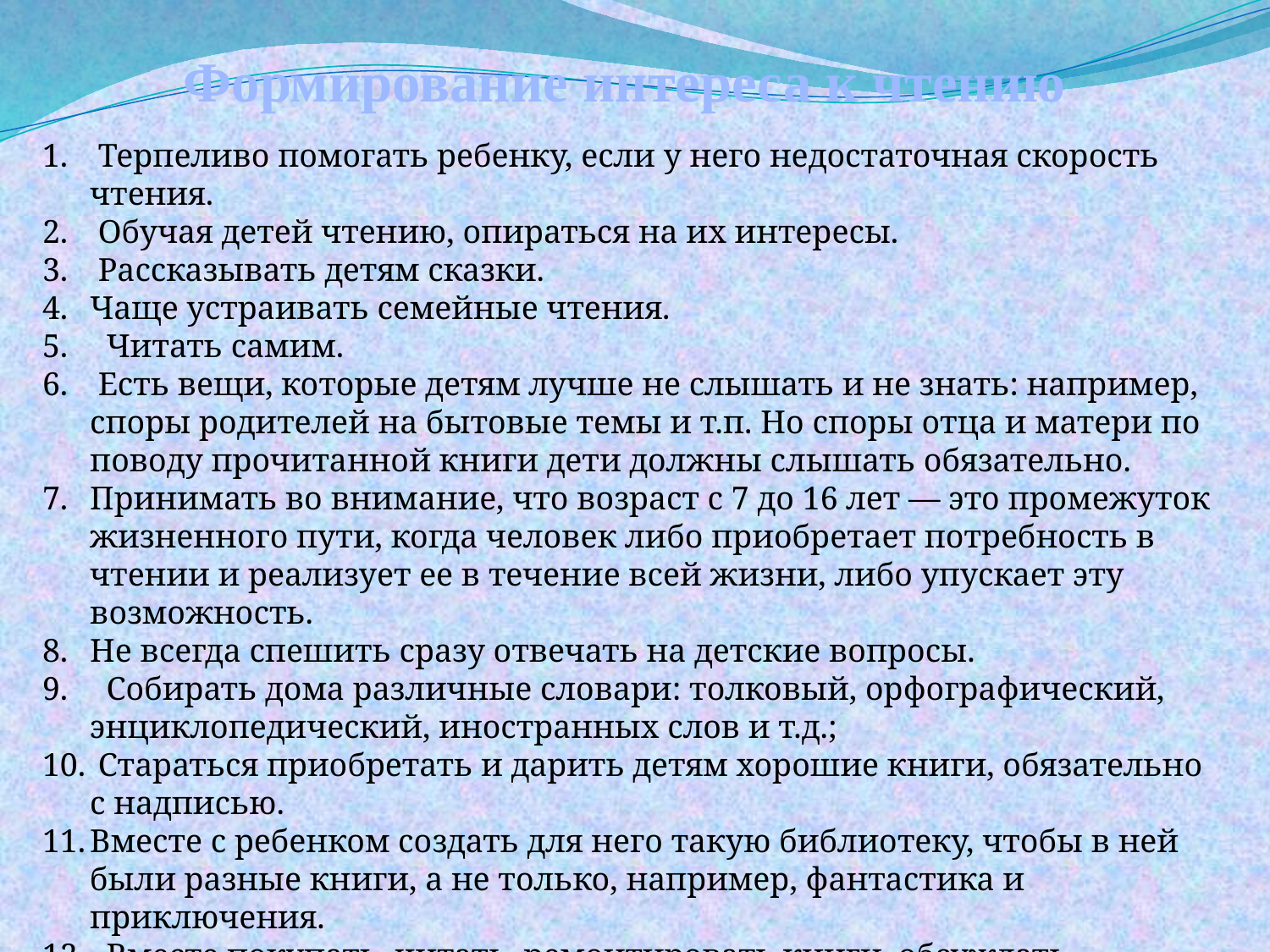

Формирование интереса к чтению
 Терпеливо помогать ребенку, если у него недостаточная скорость чтения.
 Обучая детей чтению, опираться на их интересы.
 Рассказывать детям сказки.
Чаще устраивать семейные чтения.
  Читать самим.
 Есть вещи, которые детям лучше не слышать и не знать: например, споры родителей на бытовые темы и т.п. Но споры отца и матери по поводу прочитанной книги дети должны слышать обязательно.
Принимать во внимание, что возраст с 7 до 16 лет — это промежуток жизненного пути, когда человек либо приобретает потребность в чтении и реализует ее в течение всей жизни, либо упускает эту возможность.
Не всегда спешить сразу отвечать на детские вопросы.
  Собирать дома различные словари: толковый, орфографический, энциклопедический, иностранных слов и т.д.;
 Стараться приобретать и дарить детям хорошие книги, обязательно с надписью.
Вместе с ребенком создать для него такую библиотеку, чтобы в ней были разные книги, а не только, например, фантастика и приключения.
  Вместе покупать, читать, ремонтировать книги, обсуждать прочитанное.
 Обязательно записать ребенка в библиотеку. Время от времени ходить туда вместе с ним.